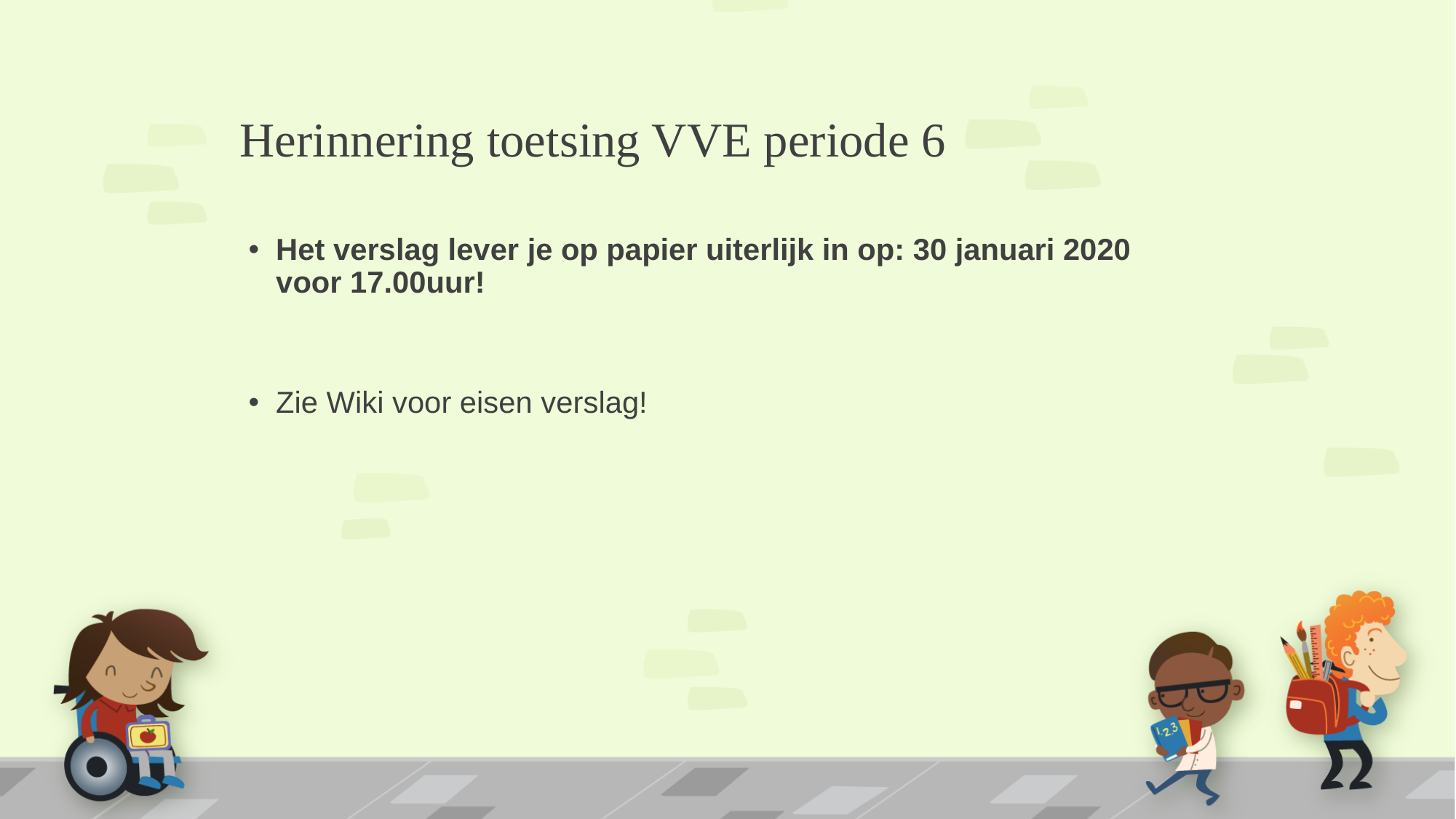

# Herinnering toetsing VVE periode 6
Het verslag lever je op papier uiterlijk in op: 30 januari 2020 voor 17.00uur!

Zie Wiki voor eisen verslag!